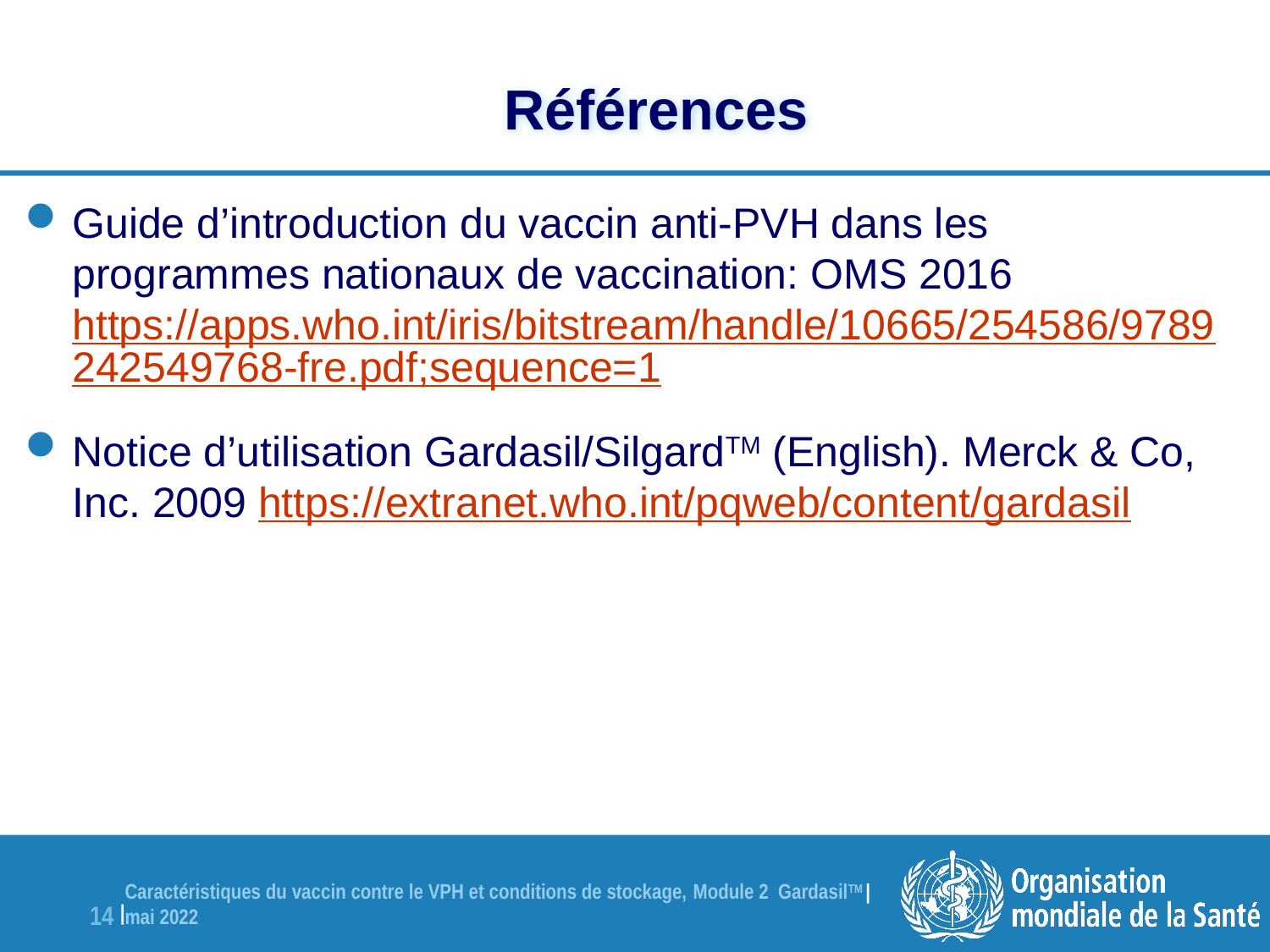

#
Références
Guide d’introduction du vaccin anti-PVH dans les programmes nationaux de vaccination: OMS 2016 https://apps.who.int/iris/bitstream/handle/10665/254586/9789242549768-fre.pdf;sequence=1
Notice d’utilisation Gardasil/SilgardTM (English). Merck & Co, Inc. 2009 https://extranet.who.int/pqweb/content/gardasil